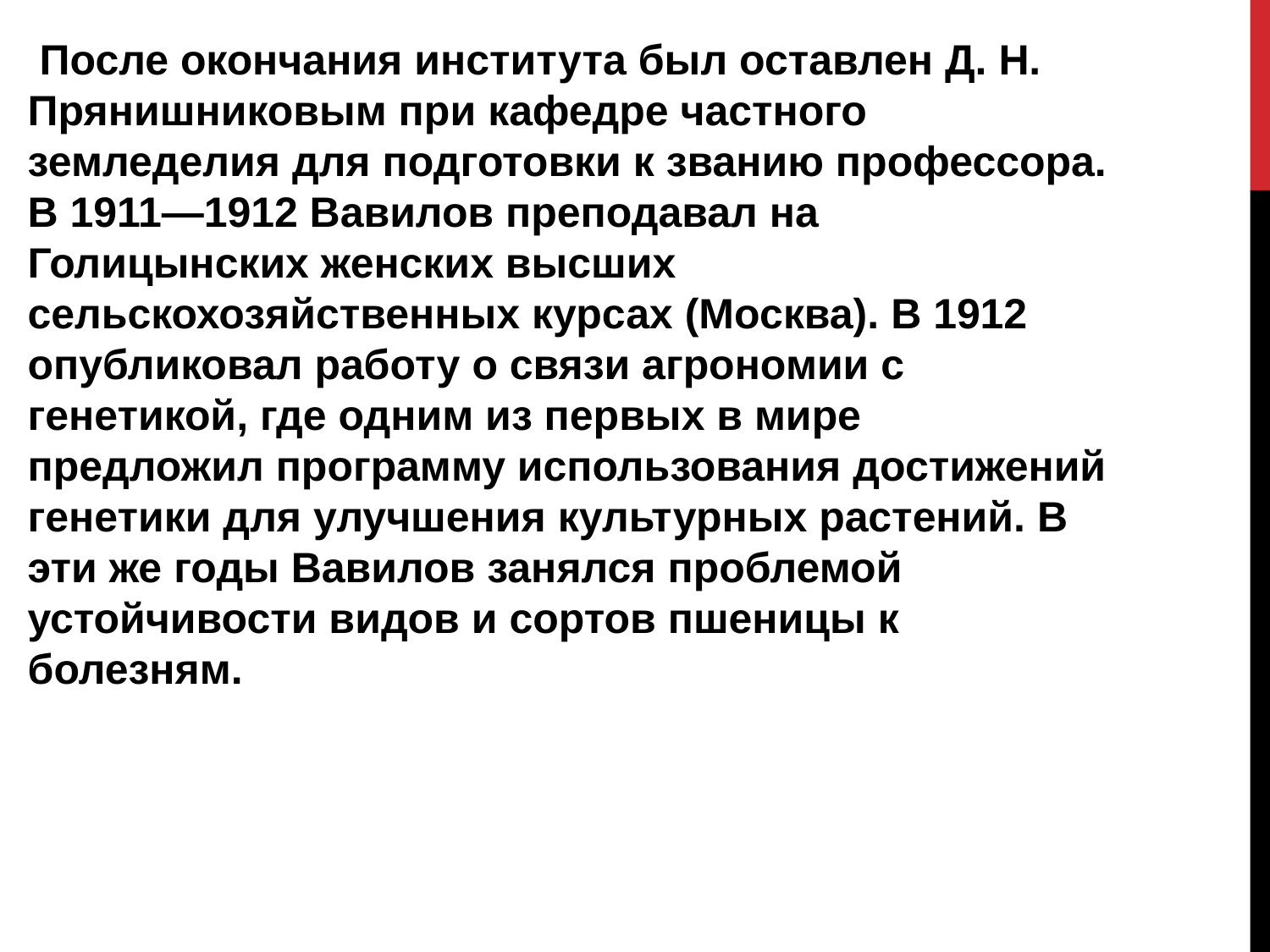

#
 После окончания института был оставлен Д. Н. Прянишниковым при кафедре частного земледелия для подготовки к званию профессора. В 1911—1912 Вавилов преподавал на Голицынских женских высших сельскохозяйственных курсах (Москва). В 1912 опубликовал работу о связи агрономии с генетикой, где одним из первых в мире предложил программу использования достижений генетики для улучшения культурных растений. В эти же годы Вавилов занялся проблемой устойчивости видов и сортов пшеницы к болезням.